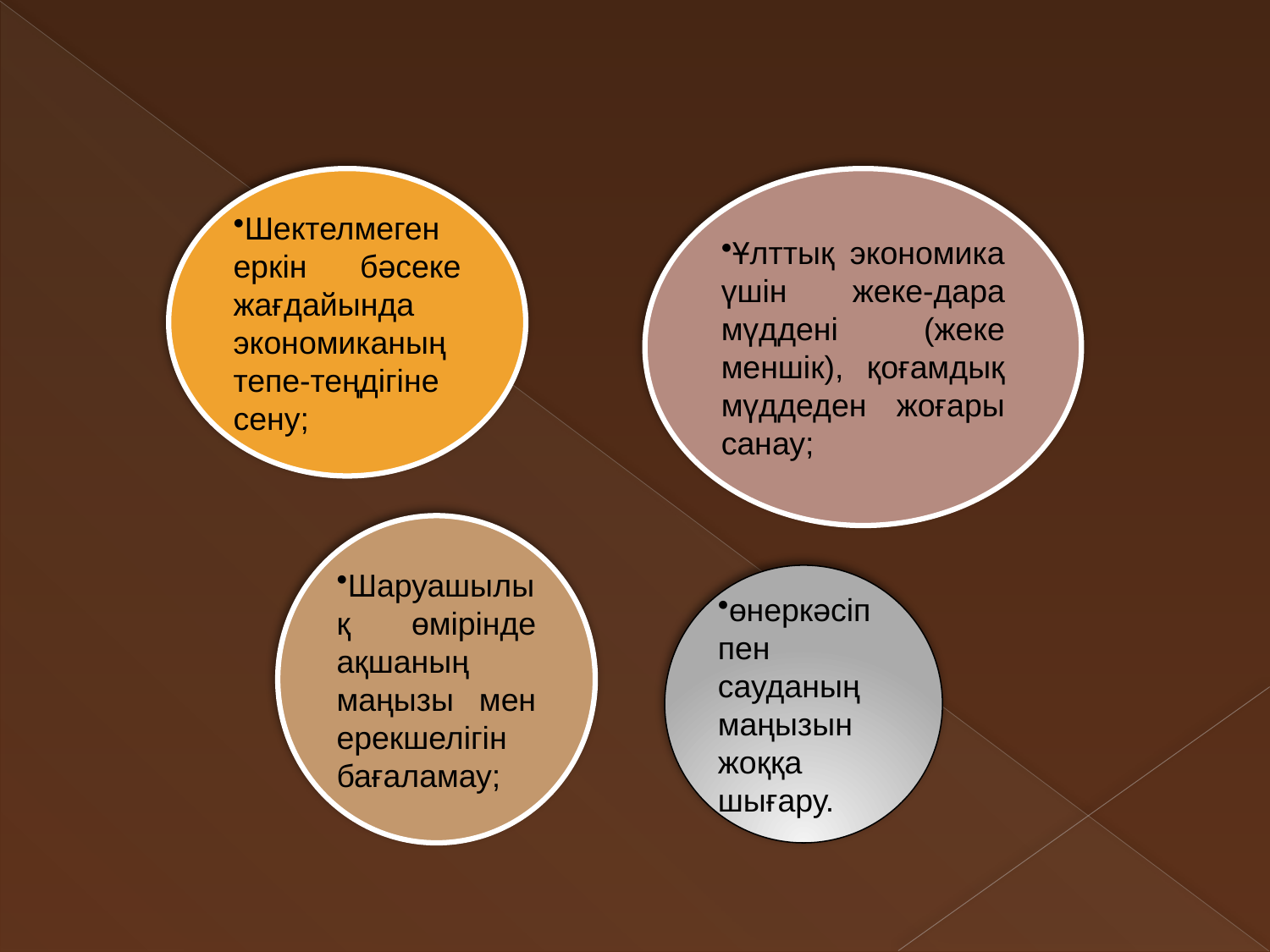

#

Шектелмеген еркін бәсеке жағдайында экономиканың тепе-теңдігіне сену;
Ұлттық экономика үшін жеке-дара мүддені (жеке меншік), қоғамдық мүддеден жоғары санау;
Шаруашылық өмірінде ақшаның маңызы мен ерекшелігін бағаламау;
өнеркәсіп пен сауданың маңызын жоққа шығару.